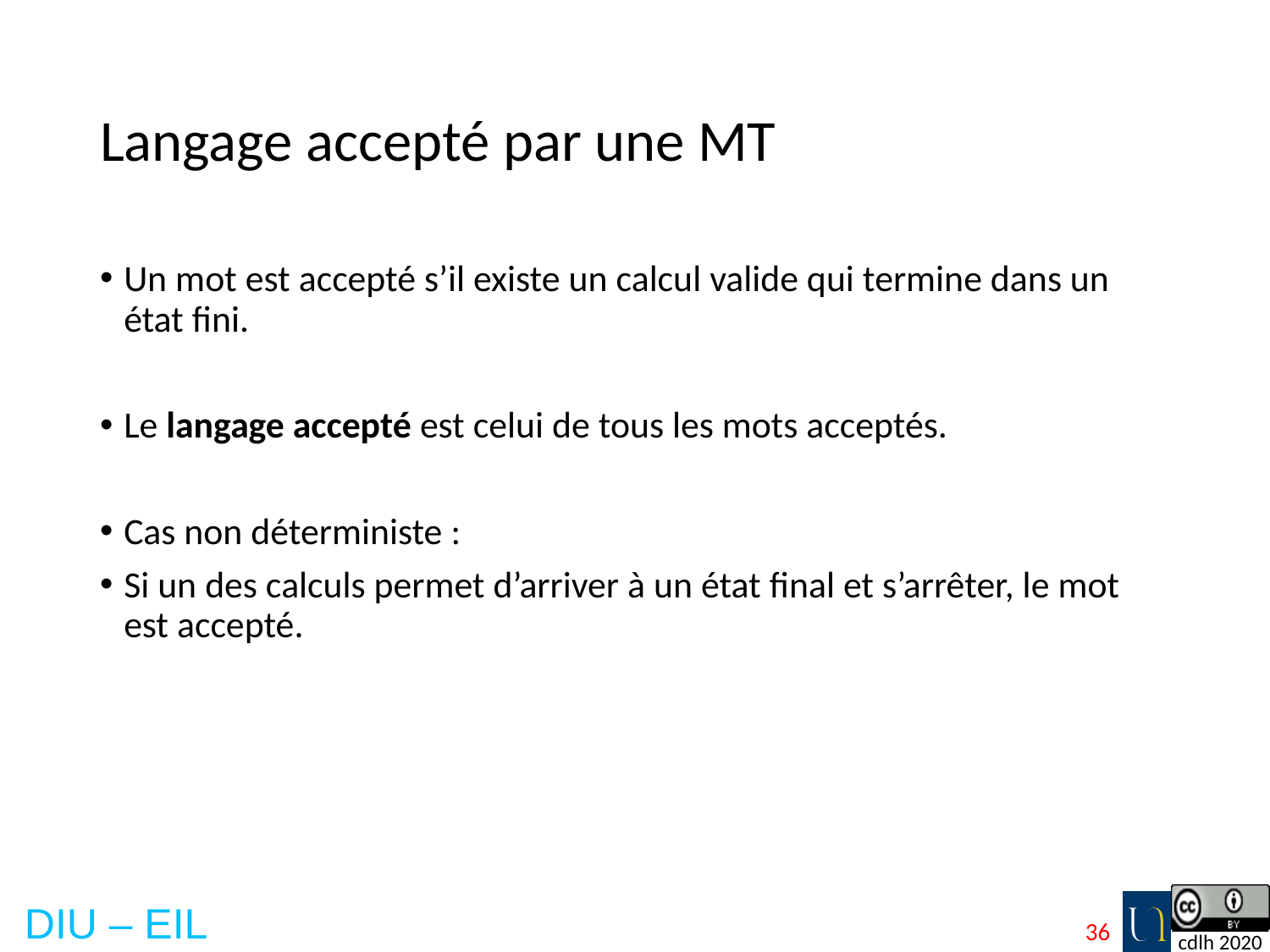

# Langage accepté par une MT
Un mot est accepté s’il existe un calcul valide qui termine dans un état fini.

Le langage accepté est celui de tous les mots acceptés.

Cas non déterministe :
Si un des calculs permet d’arriver à un état final et s’arrêter, le mot est accepté.

36